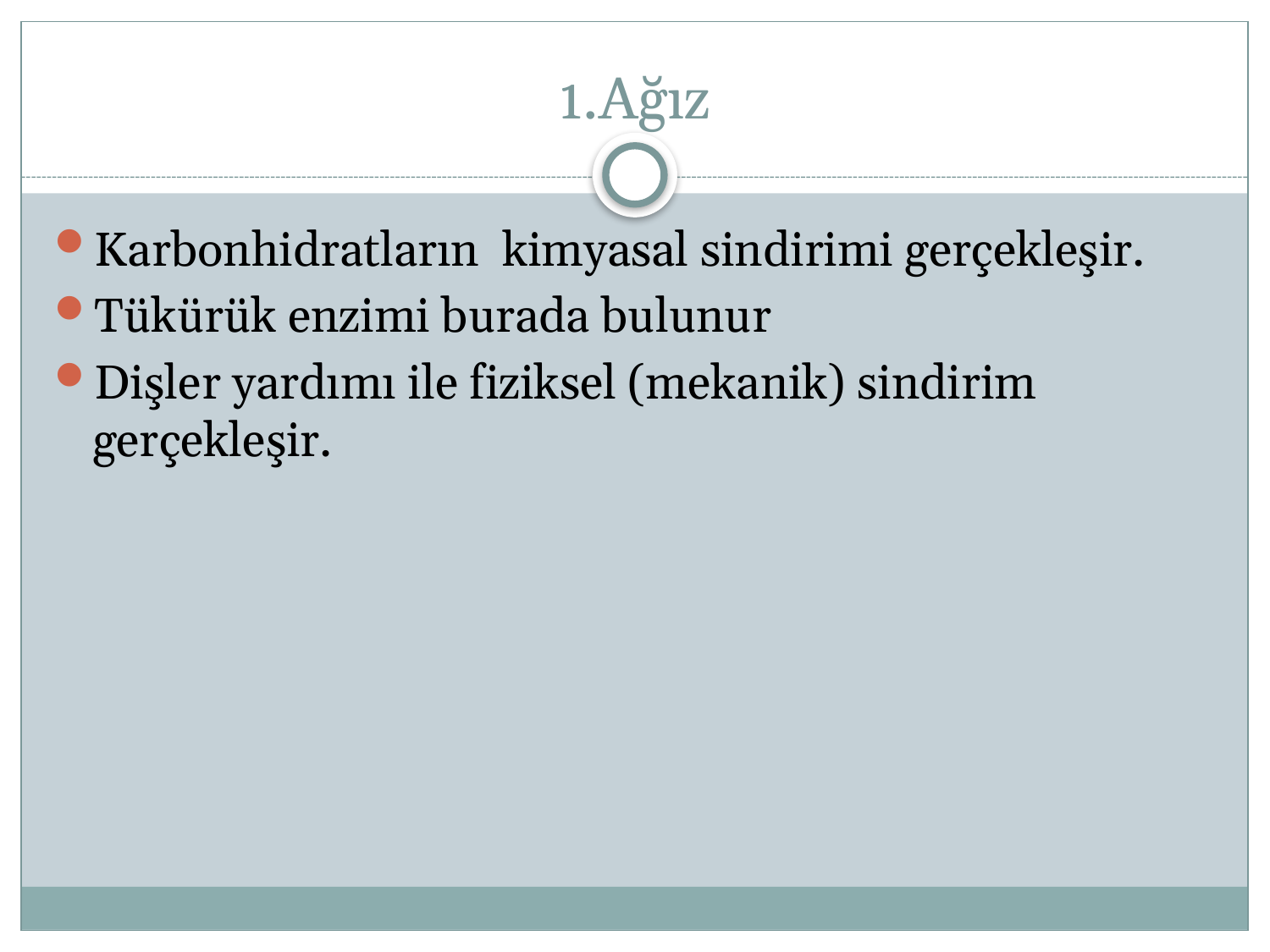

# 1.Ağız
Karbonhidratların  kimyasal sindirimi gerçekleşir.
Tükürük enzimi burada bulunur
Dişler yardımı ile fiziksel (mekanik) sindirim gerçekleşir.